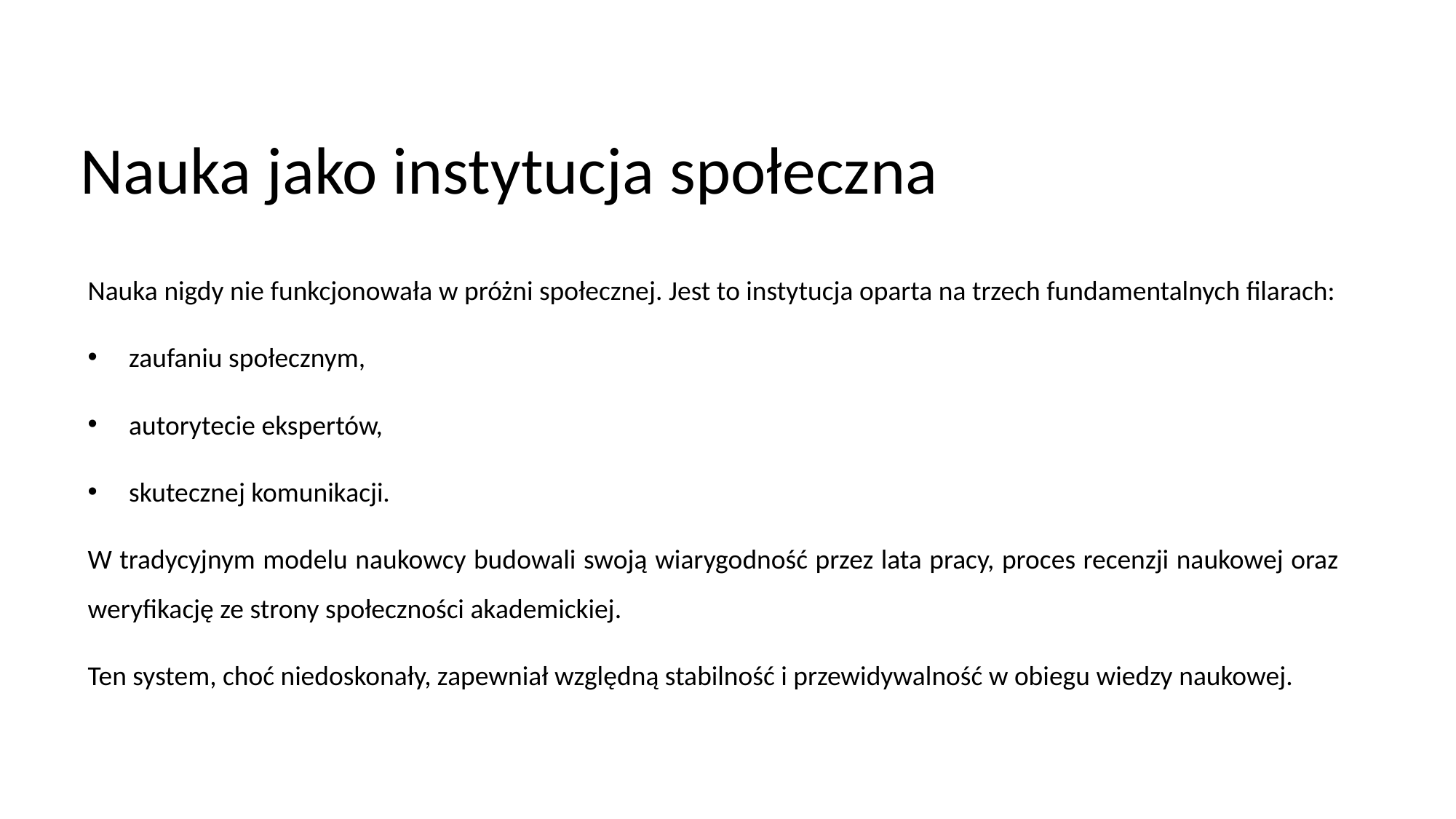

# Nauka jako instytucja społeczna
Nauka nigdy nie funkcjonowała w próżni społecznej. Jest to instytucja oparta na trzech fundamentalnych filarach:
zaufaniu społecznym,
autorytecie ekspertów,
skutecznej komunikacji.
W tradycyjnym modelu naukowcy budowali swoją wiarygodność przez lata pracy, proces recenzji naukowej oraz weryfikację ze strony społeczności akademickiej.
Ten system, choć niedoskonały, zapewniał względną stabilność i przewidywalność w obiegu wiedzy naukowej.